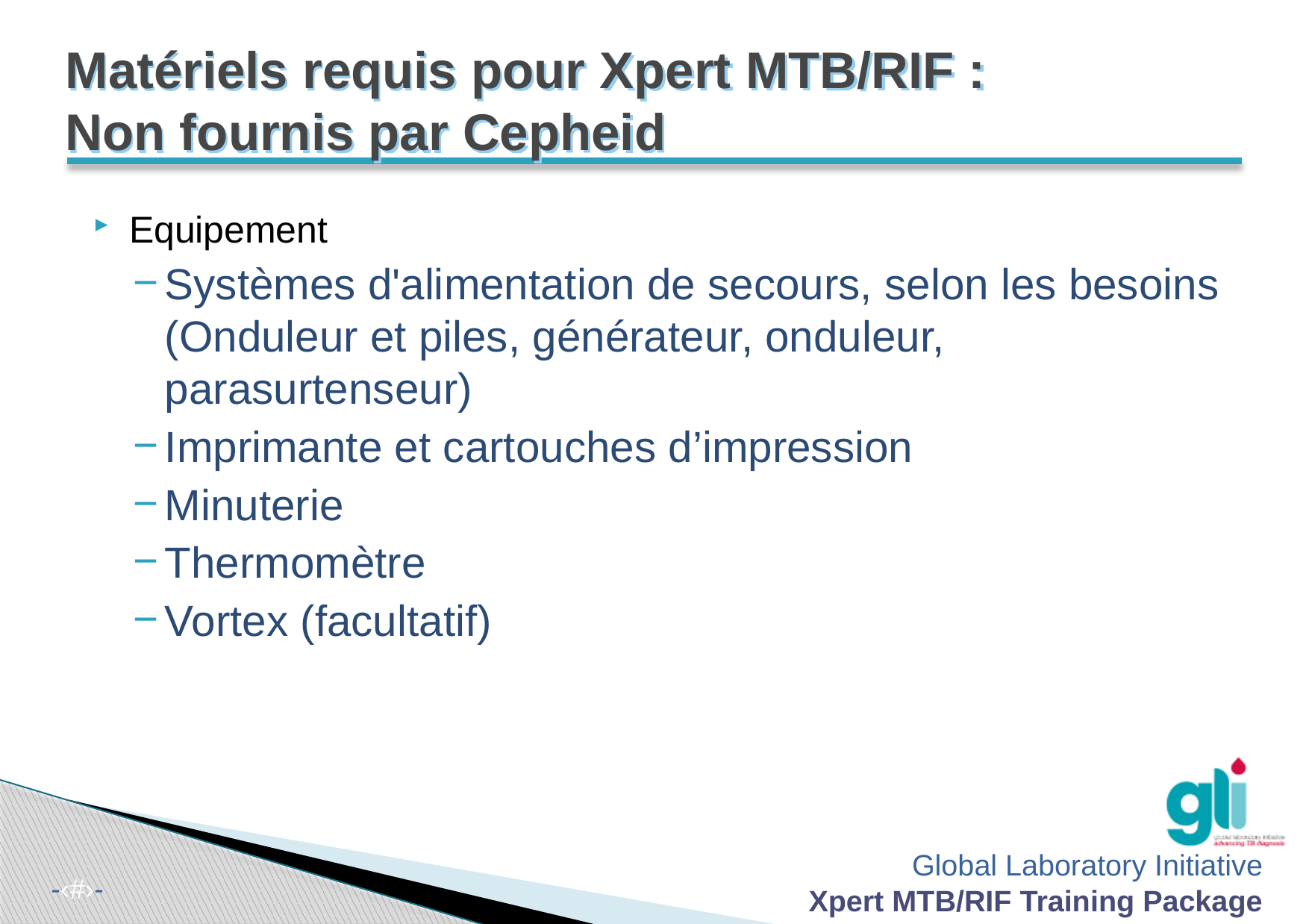

# Matériels requis pour Xpert MTB/RIF : Non fournis par Cepheid
Equipement
Systèmes d'alimentation de secours, selon les besoins (Onduleur et piles, générateur, onduleur, parasurtenseur)
Imprimante et cartouches d’impression
Minuterie
Thermomètre
Vortex (facultatif)